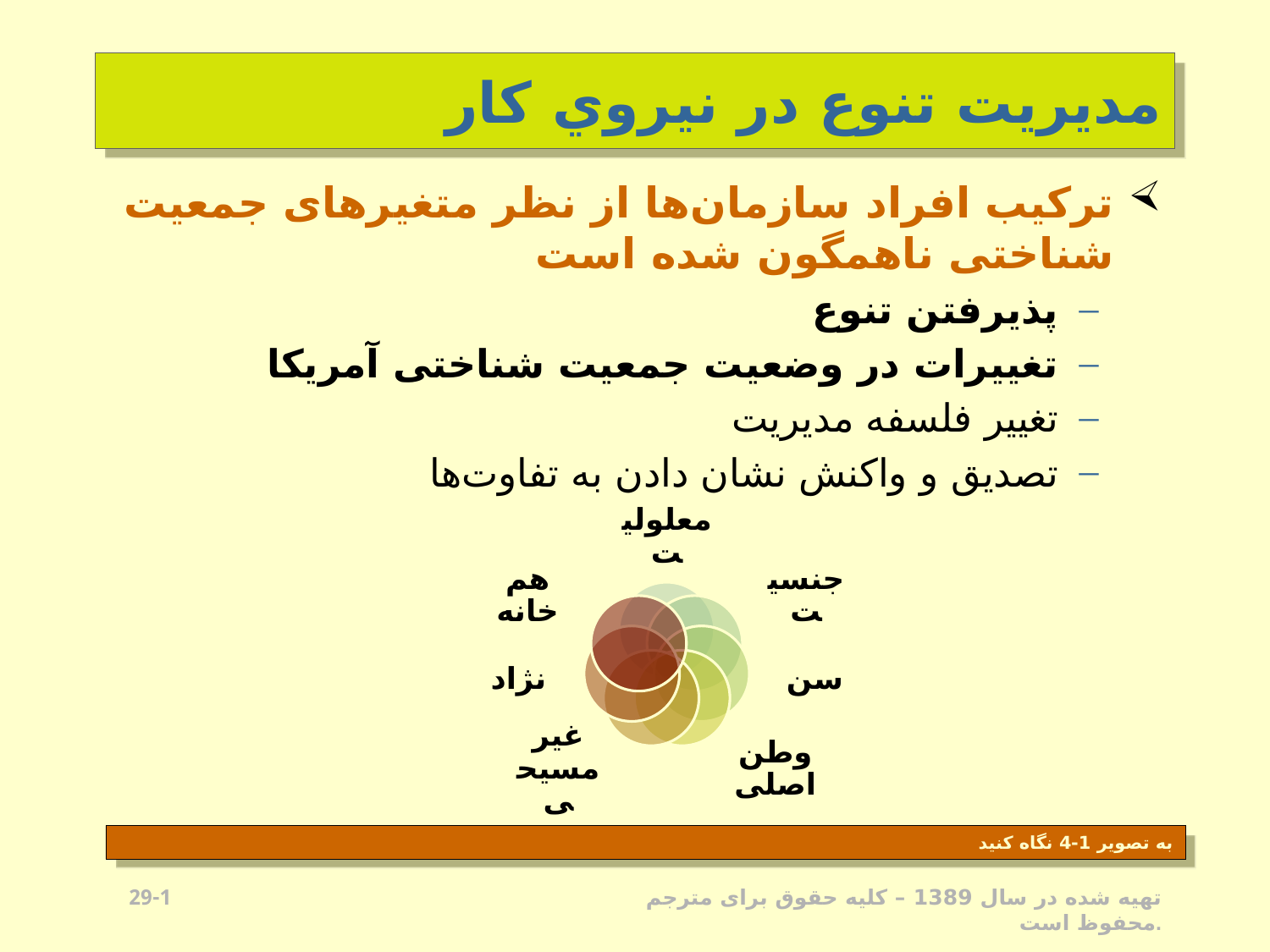

# مديريت تنوع در نيروي كار
ترکیب افراد سازمان‌ها از نظر متغیرهای جمعیت شناختی ناهمگون شده است
پذيرفتن تنوع
تغییرات در وضعیت جمعیت شناختی آمریکا
تغییر فلسفه مدیریت
تصدیق و واکنش نشان دادن به تفاوت‌ها

معلولیت
جنسیت
سن
وطن اصلی
غیر مسیحی
نژاد
هم خانه
به تصویر 1-4 نگاه کنید
1-29